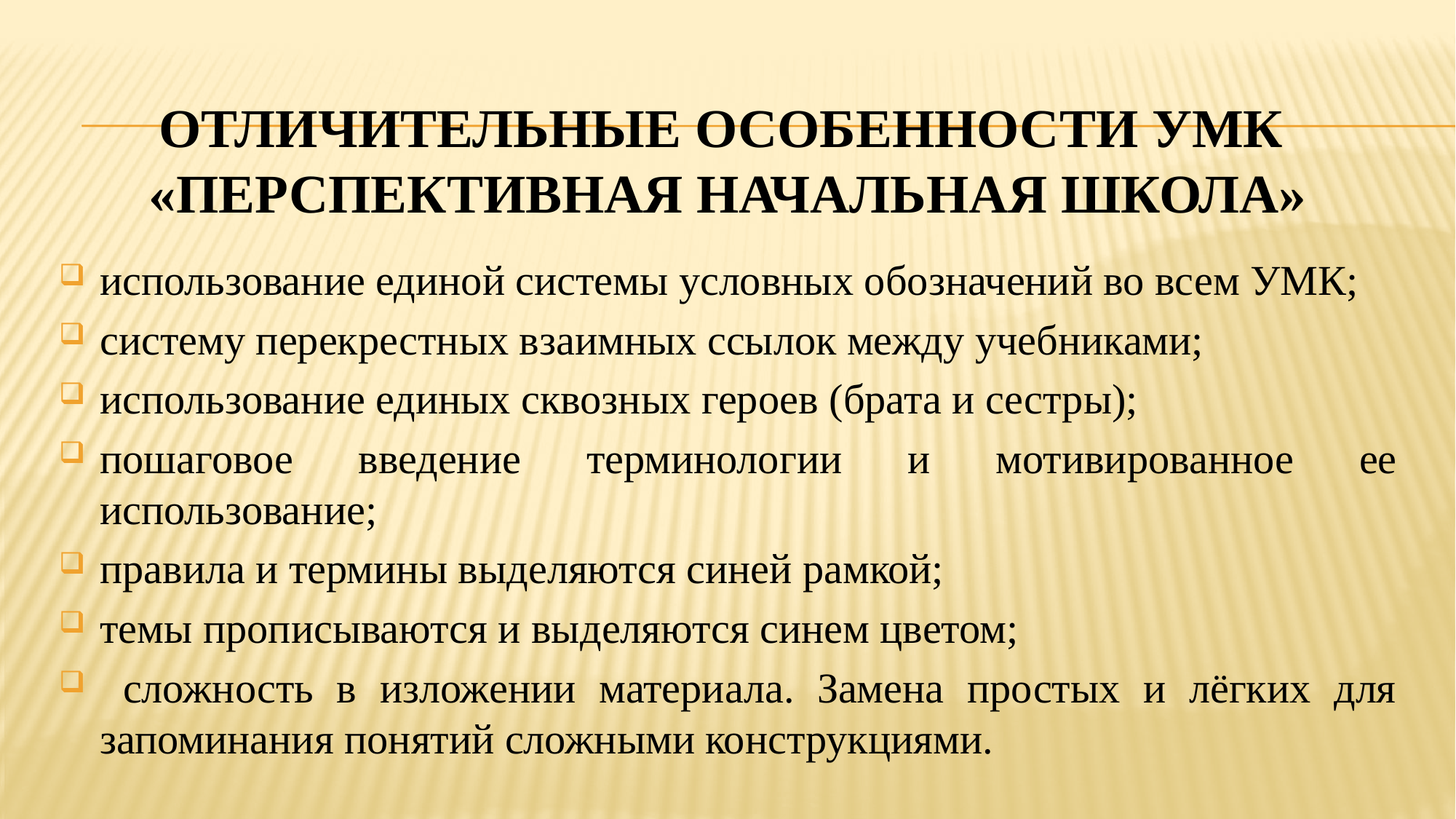

# Отличительные особенности УМК «Перспективная начальная школа»
использование единой системы условных обозначений во всем УМК;
систему перекрестных взаимных ссылок между учебниками;
использование единых сквозных героев (брата и сестры);
пошаговое введение терминологии и мотивированное ее использование;
правила и термины выделяются синей рамкой;
темы прописываются и выделяются синем цветом;
 сложность в изложении материала. Замена простых и лёгких для запоминания понятий сложными конструкциями.